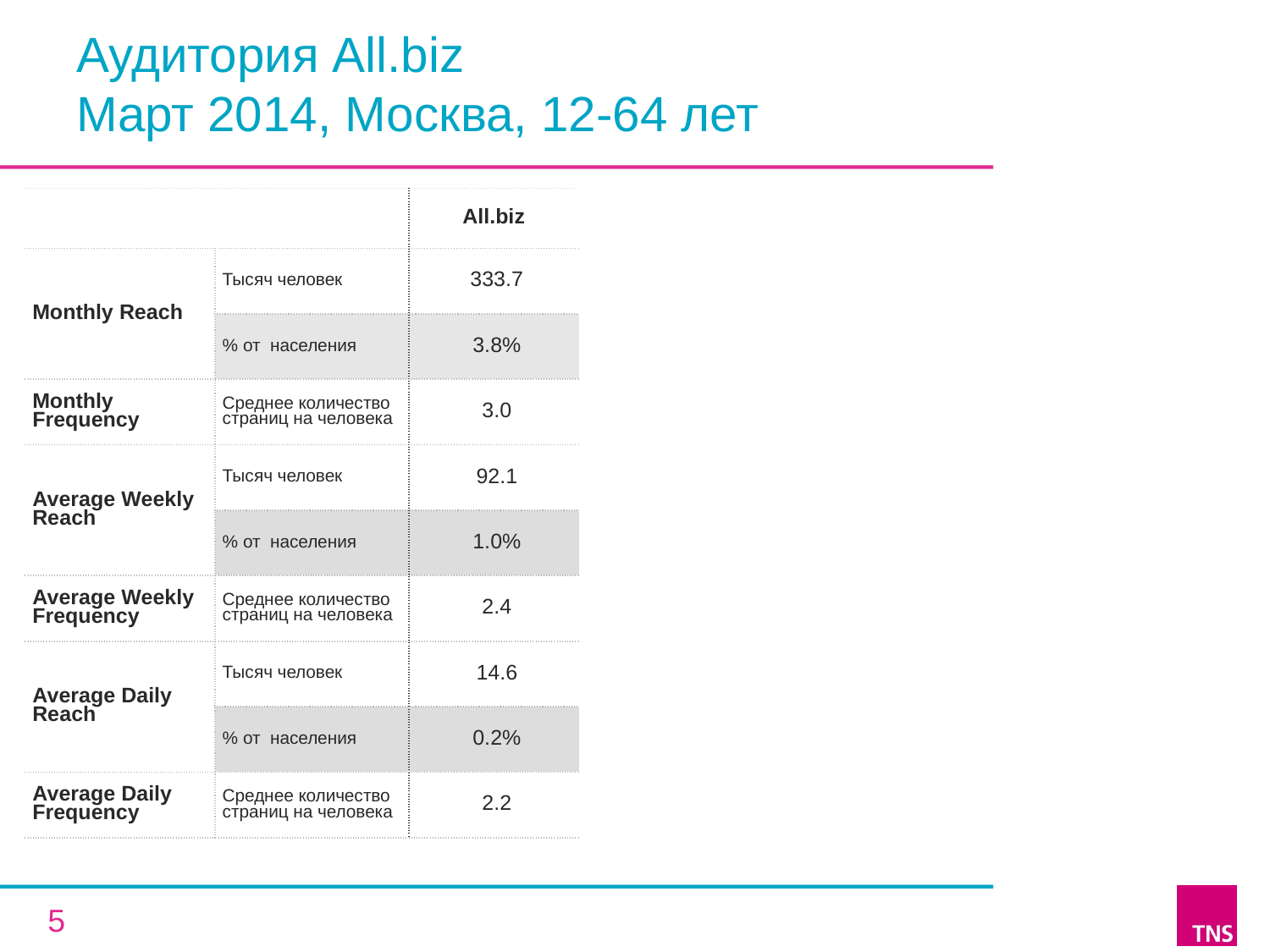

# Аудитория All.biz Март 2014, Москва, 12-64 лет
|  |  | All.biz |
| --- | --- | --- |
| Monthly Reach | Тысяч человек | 333.7 |
|  | % от населения | 3.8% |
| Monthly Frequency | Среднее количество страниц на человека | 3.0 |
| Average Weekly Reach | Тысяч человек | 92.1 |
|  | % от населения | 1.0% |
| Average Weekly Frequency | Среднее количество страниц на человека | 2.4 |
| Average Daily Reach | Тысяч человек | 14.6 |
|  | % от населения | 0.2% |
| Average Daily Frequency | Среднее количество страниц на человека | 2.2 |

5